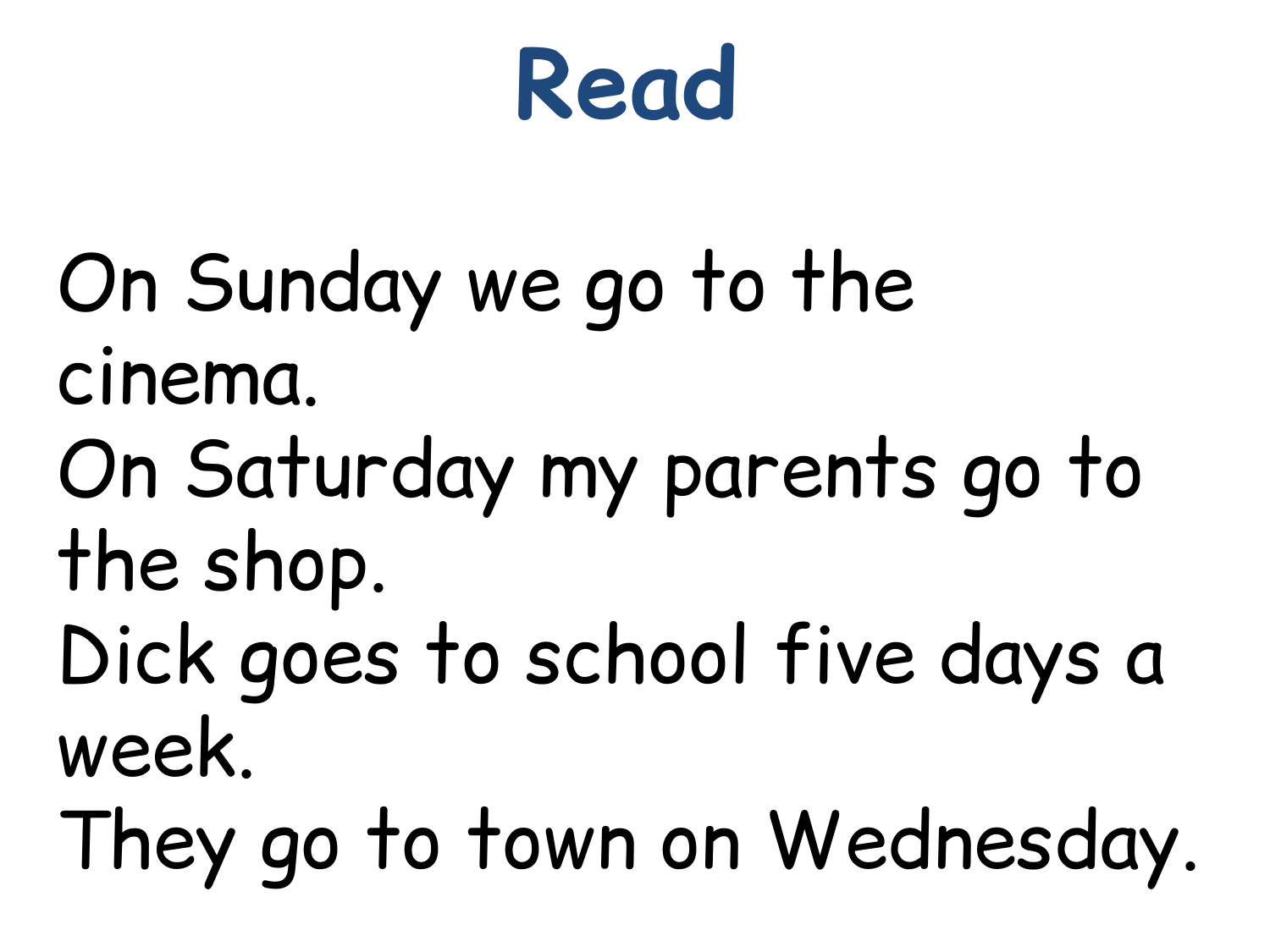

# Read
On Sunday we go to the cinema.
On Saturday my parents go to the shop.
Dick goes to school five days a week.
They go to town on Wednesday.